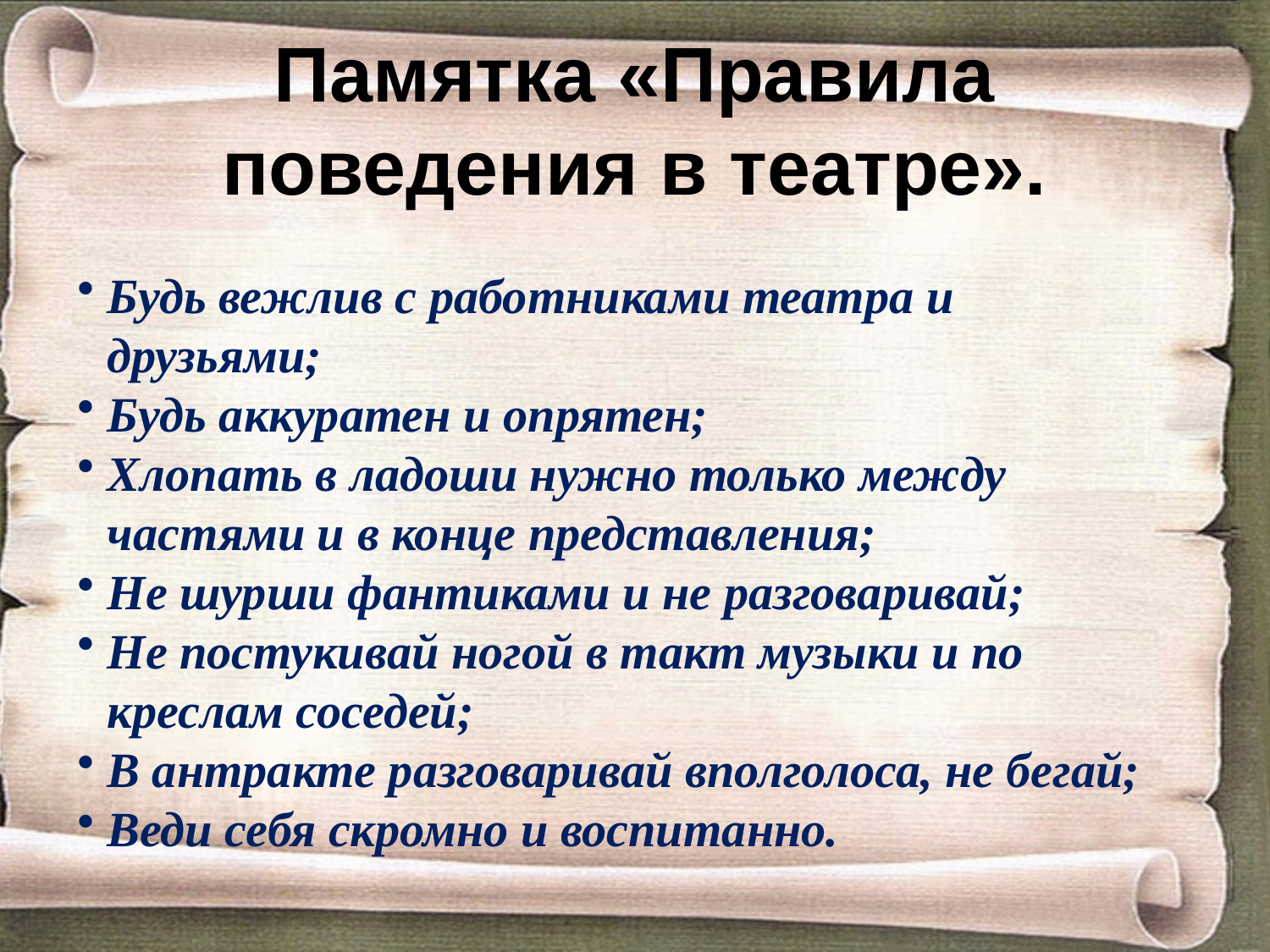

# Памятка «Правила поведения в театре».
Будь вежлив с работниками театра и друзьями;
Будь аккуратен и опрятен;
Хлопать в ладоши нужно только между частями и в конце представления;
Не шурши фантиками и не разговаривай;
Не постукивай ногой в такт музыки и по креслам соседей;
В антракте разговаривай вполголоса, не бегай;
Веди себя скромно и воспитанно.